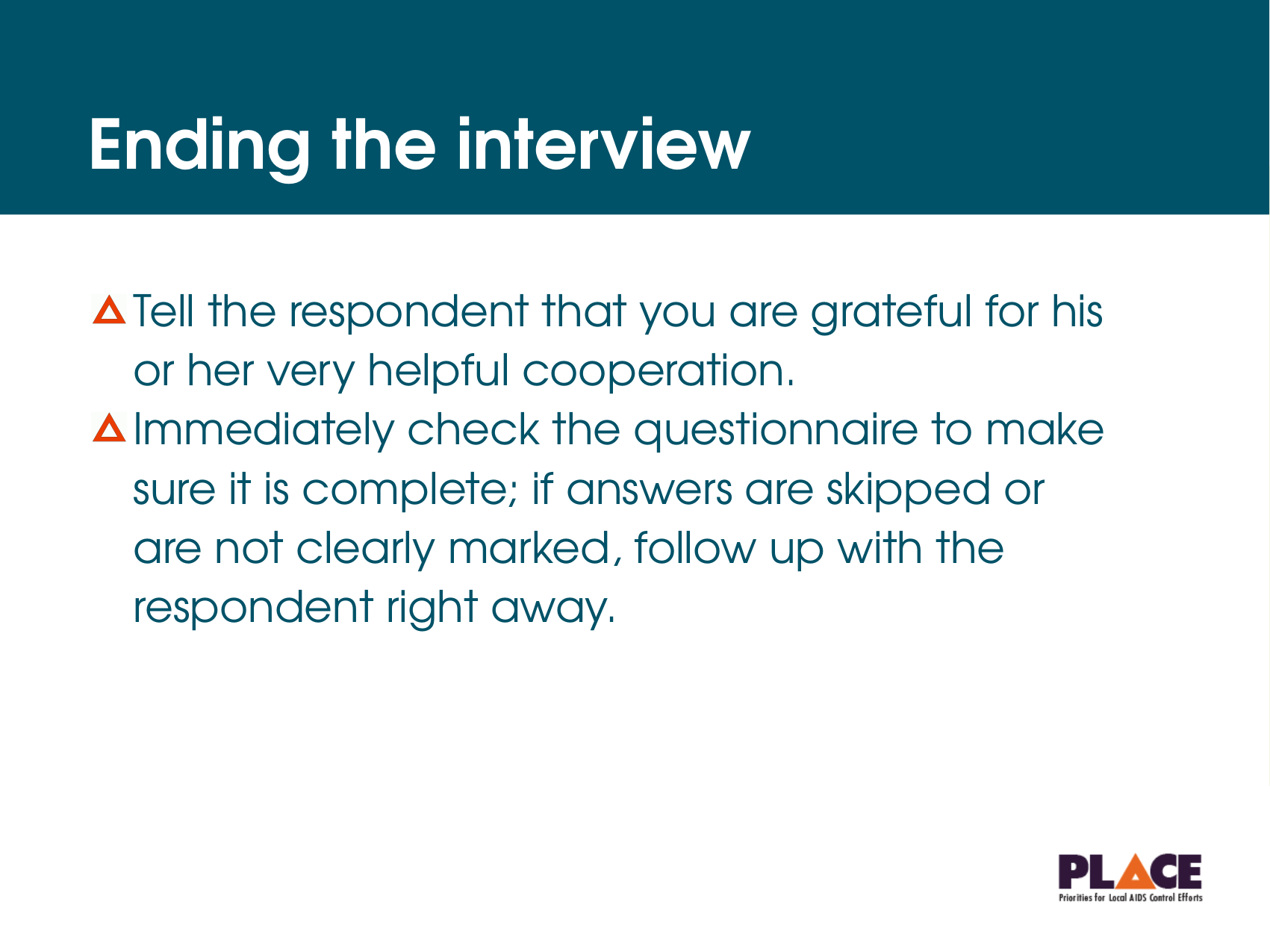

# Ending the interview
Tell the respondent that you are grateful for his or her very helpful cooperation.
Immediately check the questionnaire to make sure it is complete; if answers are skipped or are not clearly marked, follow up with the respondent right away.